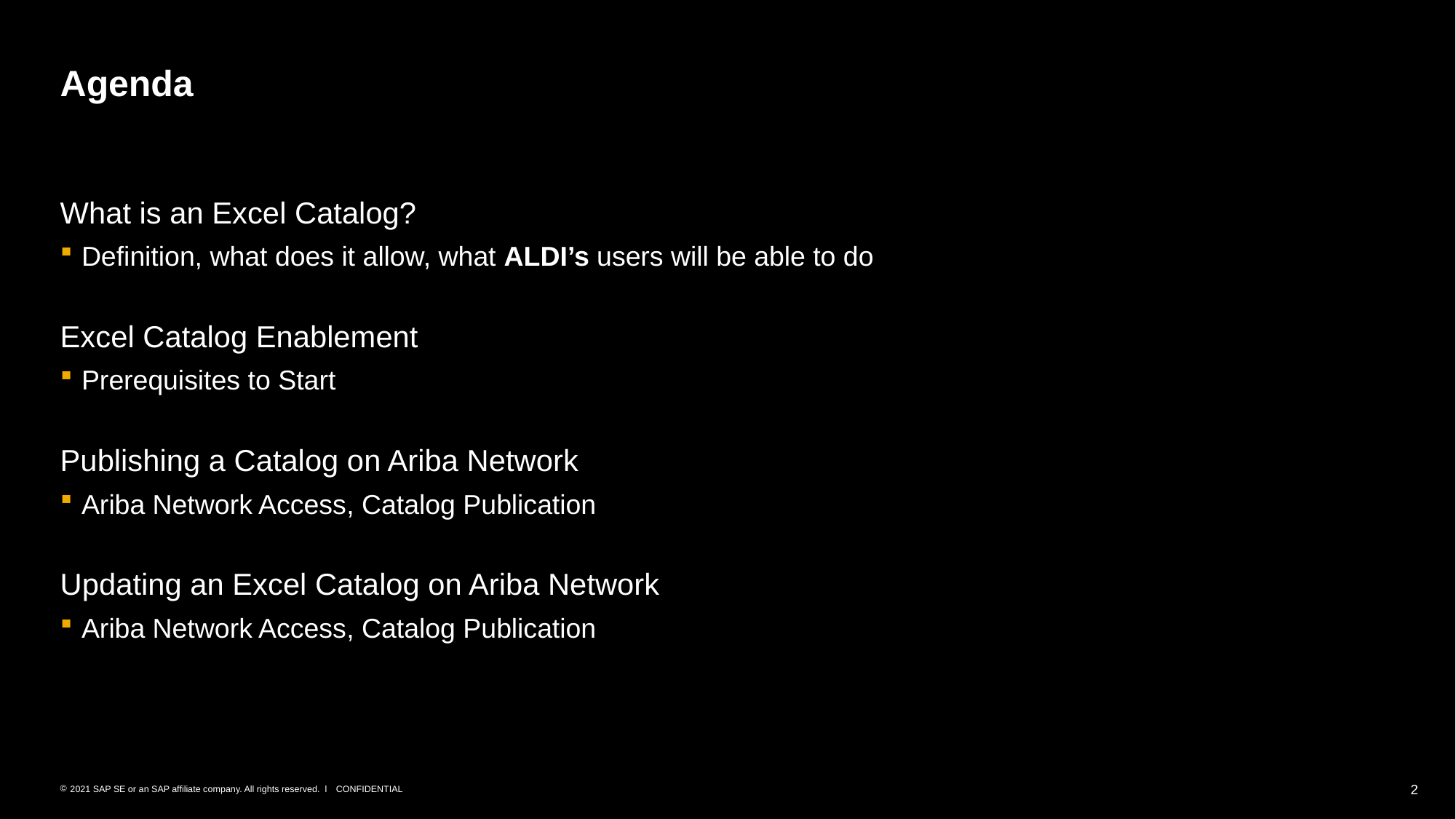

# Agenda
What is an Excel Catalog?
Definition, what does it allow, what ALDI’s users will be able to do
Excel Catalog Enablement
Prerequisites to Start
Publishing a Catalog on Ariba Network
Ariba Network Access, Catalog Publication
Updating an Excel Catalog on Ariba Network
Ariba Network Access, Catalog Publication